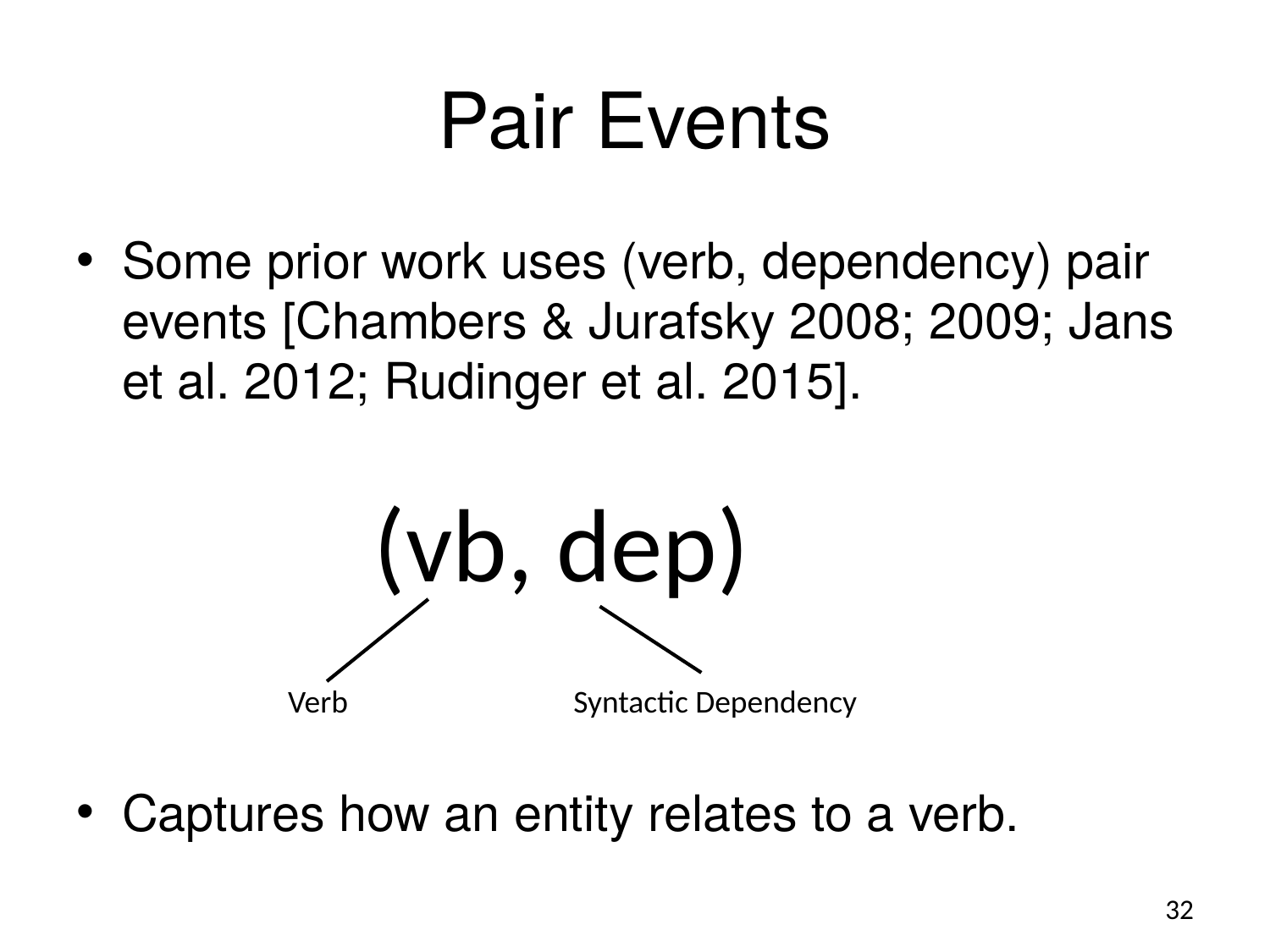

# Pair Events
Some prior work uses (verb, dependency) pair events [Chambers & Jurafsky 2008; 2009; Jans et al. 2012; Rudinger et al. 2015].
Captures how an entity relates to a verb.
(vb, dep)

Verb
Syntactic Dependency
32